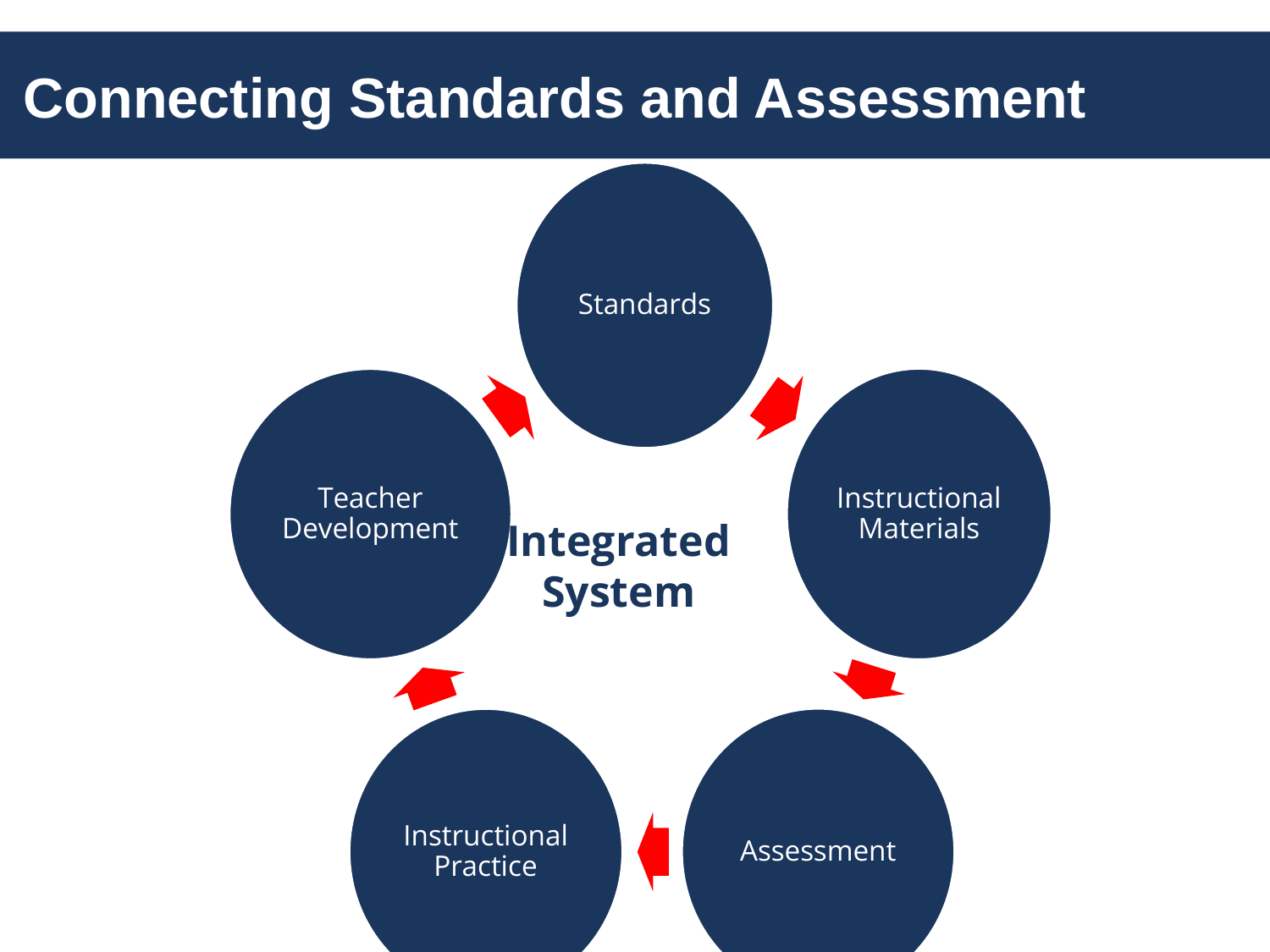

# Connecting Standards and Assessment
Standards

Instructional Materials

Assessment

Instructional Practice

Teacher Development

Integrated
System